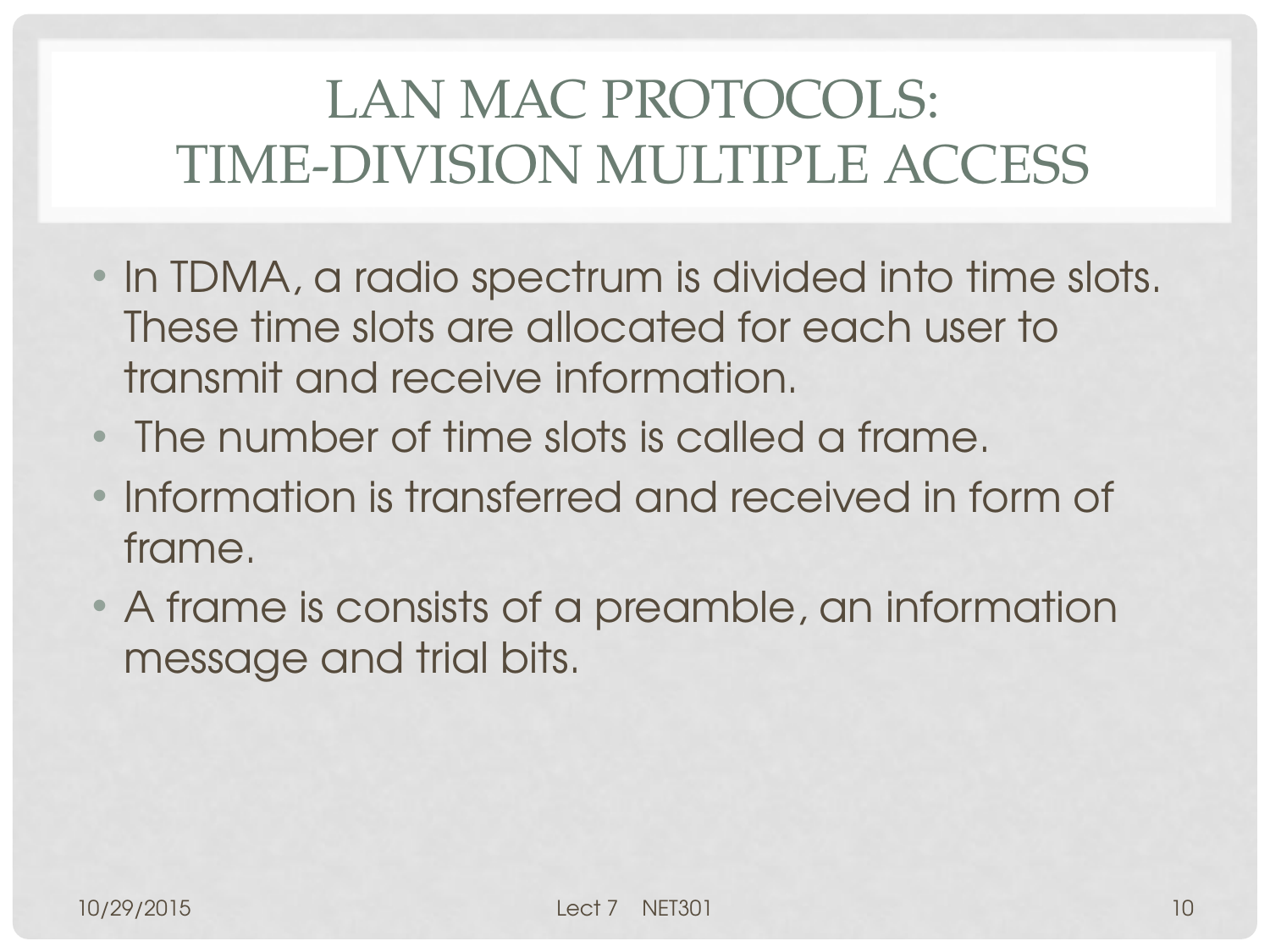

# LAN MAC protocols: Time-division multiple access
In TDMA, a radio spectrum is divided into time slots. These time slots are allocated for each user to transmit and receive information.
 The number of time slots is called a frame.
Information is transferred and received in form of frame.
A frame is consists of a preamble, an information message and trial bits.

10/29/2015
Lect 7    NET301
10